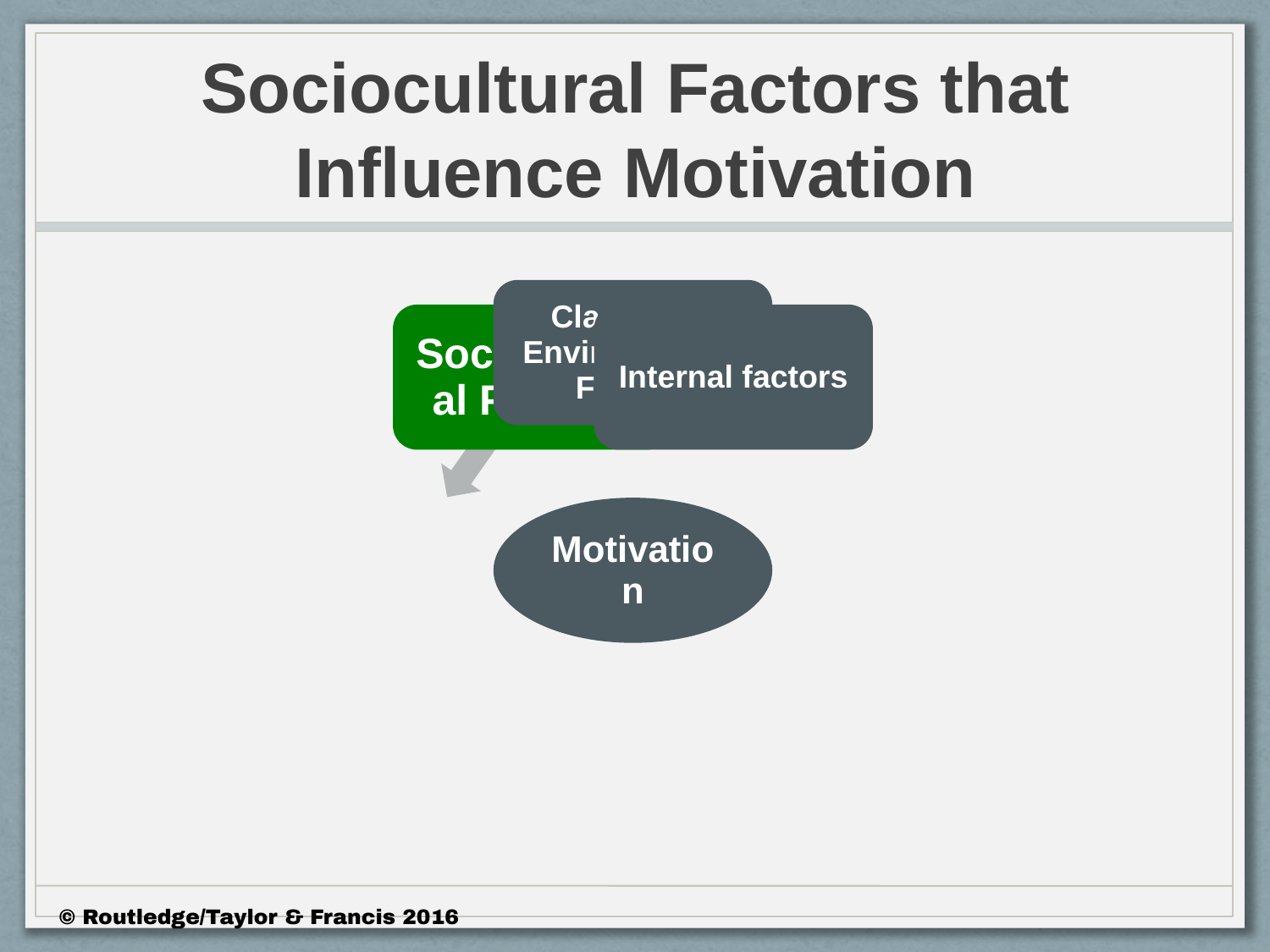

# Sociocultural Factors that Influence Motivation
Motivation
Internal factors
Sociocultural Factors
© Routledge/Taylor & Francis 2016